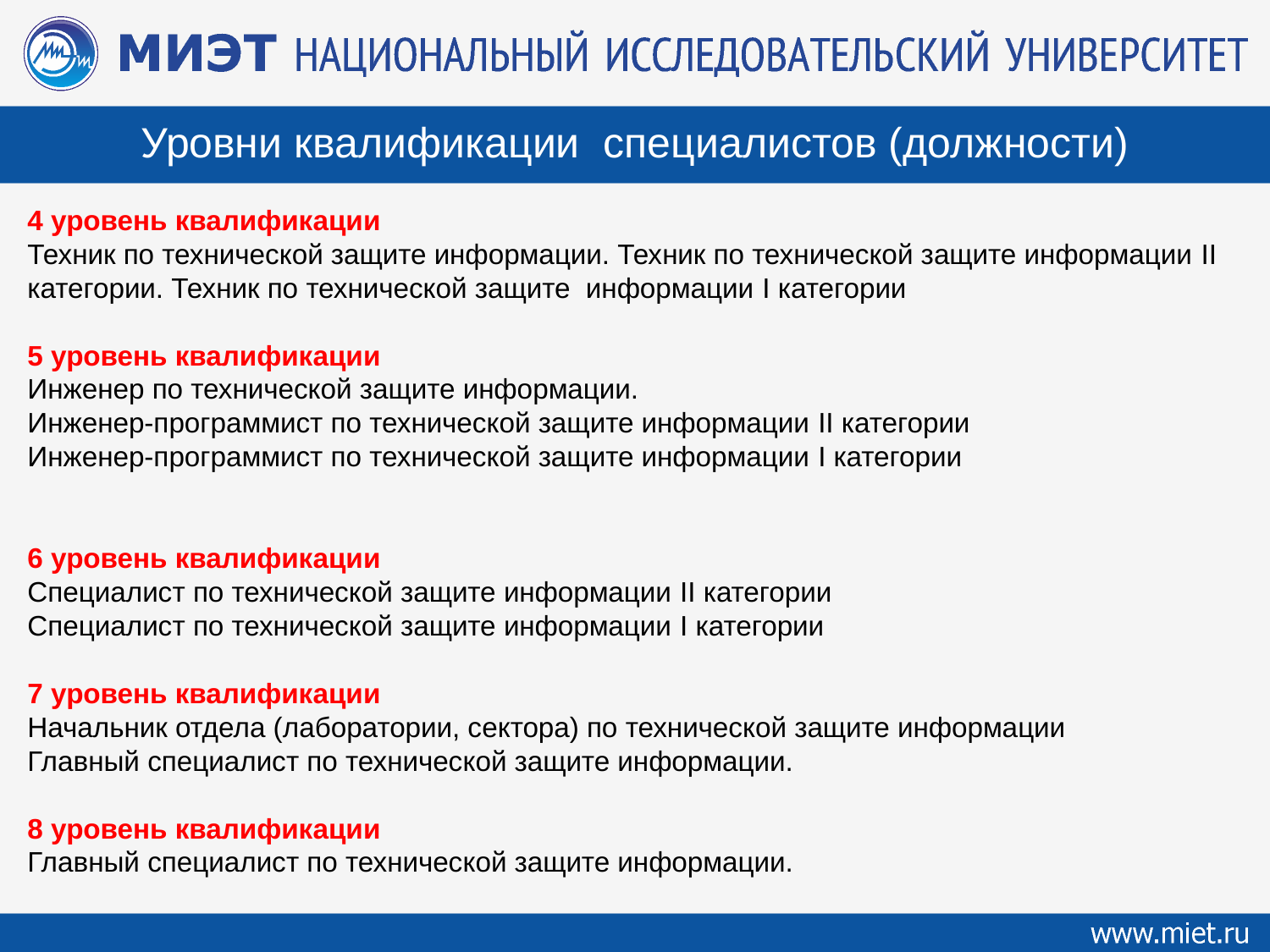

Уровни квалификации  специалистов (должности)
4 уровень квалификации
Техник по технической защите информации. Техник по технической защите информации II категории. Техник по технической защите  информации I категории

5 уровень квалификации
Инженер по технической защите информации.
Инженер-программист по технической защите информации II категории
Инженер-программист по технической защите информации I категории

6 уровень квалификации
Специалист по технической защите информации II категории
Специалист по технической защите информации I категории

7 уровень квалификации
Начальник отдела (лаборатории, сектора) по технической защите информации
Главный специалист по технической защите информации.

8 уровень квалификации
Главный специалист по технической защите информации.